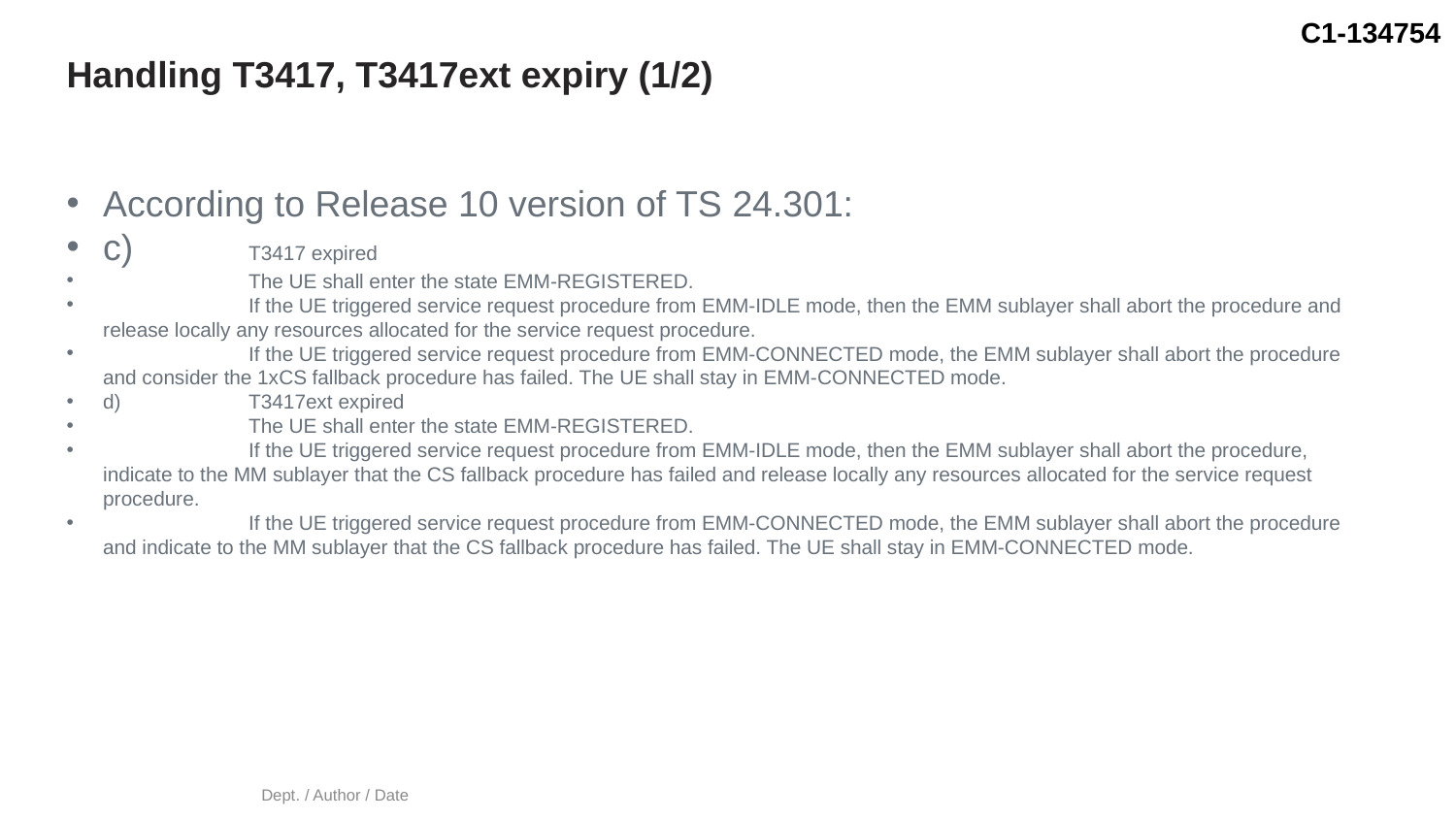

# Handling T3417, T3417ext expiry (1/2)
According to Release 10 version of TS 24.301:
c)	T3417 expired
	The UE shall enter the state EMM-REGISTERED.
	If the UE triggered service request procedure from EMM-IDLE mode, then the EMM sublayer shall abort the procedure and release locally any resources allocated for the service request procedure.
	If the UE triggered service request procedure from EMM-CONNECTED mode, the EMM sublayer shall abort the procedure and consider the 1xCS fallback procedure has failed. The UE shall stay in EMM-CONNECTED mode.
d)	T3417ext expired
	The UE shall enter the state EMM-REGISTERED.
	If the UE triggered service request procedure from EMM-IDLE mode, then the EMM sublayer shall abort the procedure, indicate to the MM sublayer that the CS fallback procedure has failed and release locally any resources allocated for the service request procedure.
	If the UE triggered service request procedure from EMM-CONNECTED mode, the EMM sublayer shall abort the procedure and indicate to the MM sublayer that the CS fallback procedure has failed. The UE shall stay in EMM-CONNECTED mode.

Dept. / Author / Date